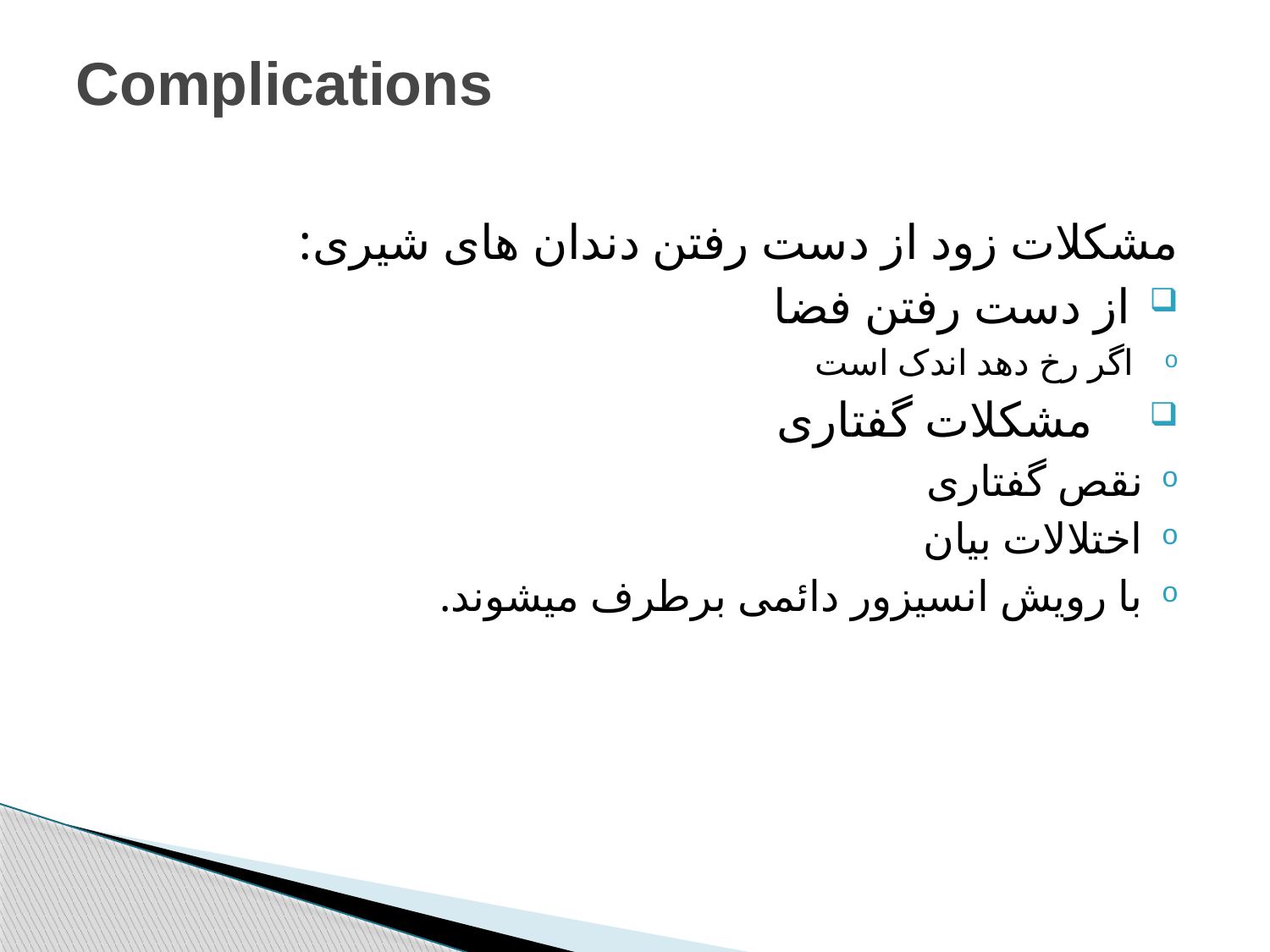

# Complications
مشکلات زود از دست رفتن دندان های شیری:
 از دست رفتن فضا
 اگر رخ دهد اندک است
    مشکلات گفتاری
نقص گفتاری
اختلالات بیان
با رویش انسیزور دائمی برطرف میشوند.